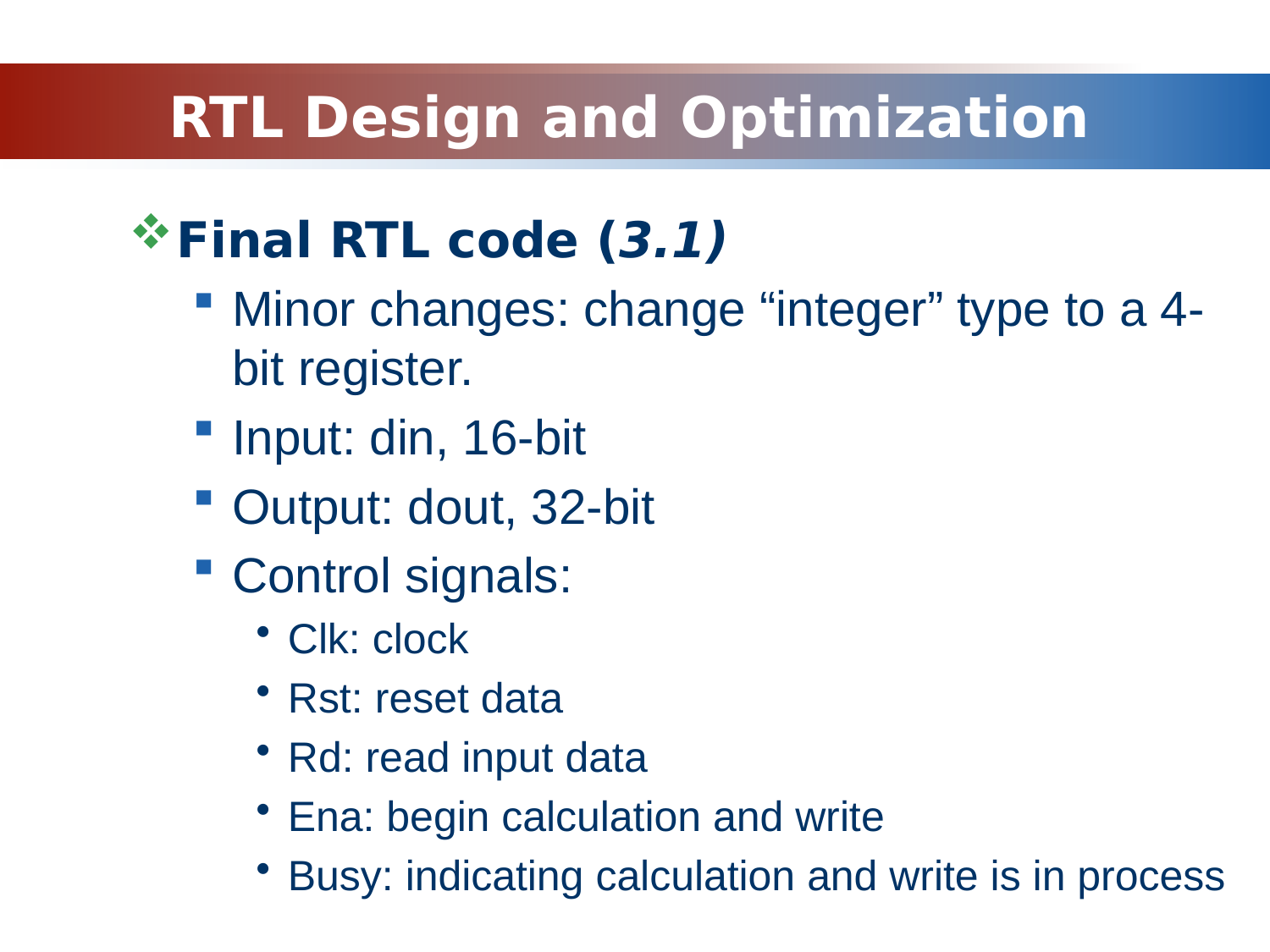

# RTL Design and Optimization
Final RTL code (3.1)
Minor changes: change “integer” type to a 4-bit register.
Input: din, 16-bit
Output: dout, 32-bit
Control signals:
Clk: clock
Rst: reset data
Rd: read input data
Ena: begin calculation and write
Busy: indicating calculation and write is in process